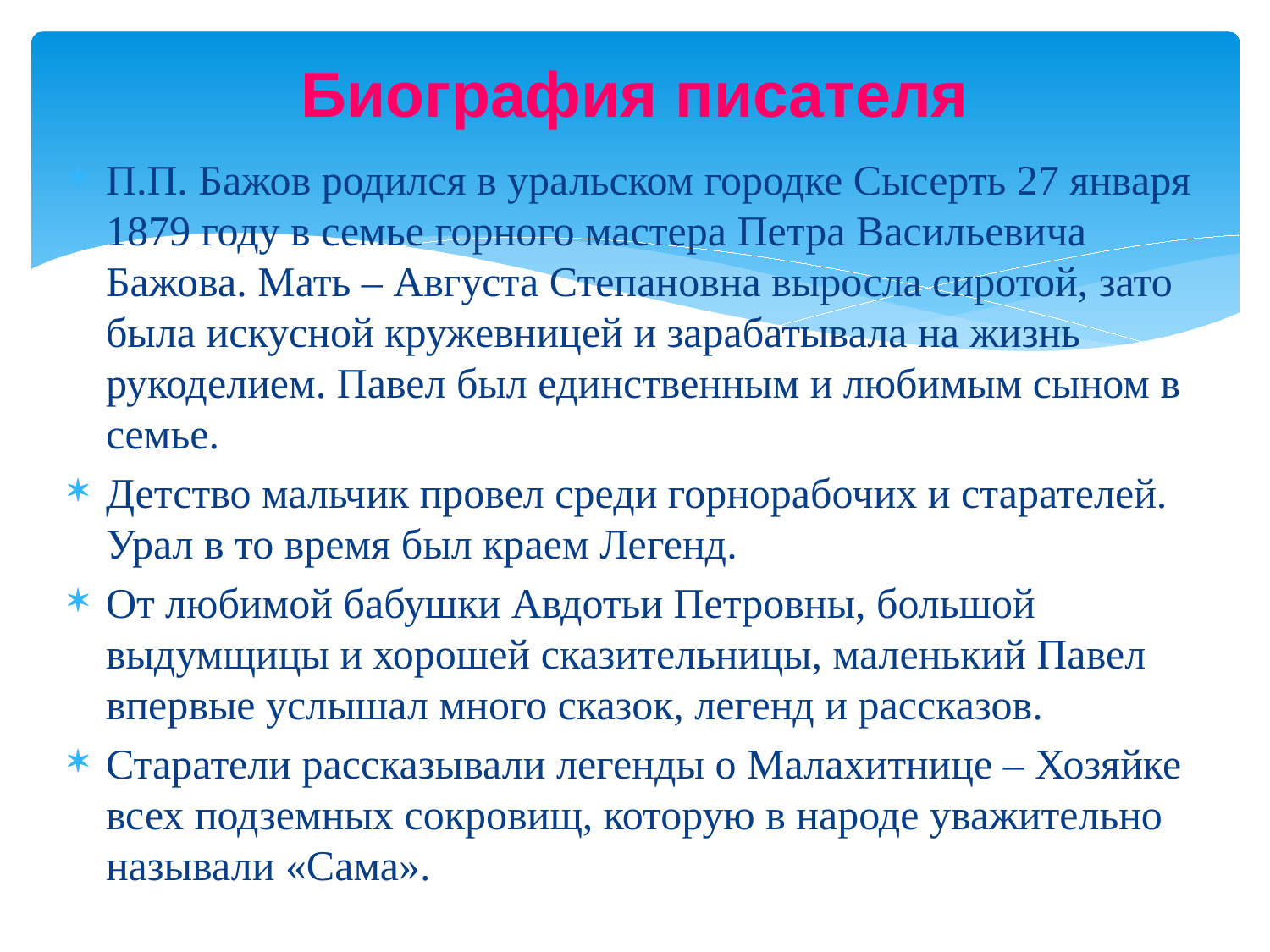

# Биография писателя
П.П. Бажов родился в уральском городке Сысерть 27 января 1879 году в семье горного мастера Петра Васильевича Бажова. Мать – Августа Степановна выросла сиротой, зато была искусной кружевницей и зарабатывала на жизнь рукоделием. Павел был единственным и любимым сыном в семье.
Детство мальчик провел среди горнорабочих и старателей. Урал в то время был краем Легенд.
От любимой бабушки Авдотьи Петровны, большой выдумщицы и хорошей сказительницы, маленький Павел впервые услышал много сказок, легенд и рассказов.
Старатели рассказывали легенды о Малахитнице – Хозяйке всех подземных сокровищ, которую в народе уважительно называли «Сама».